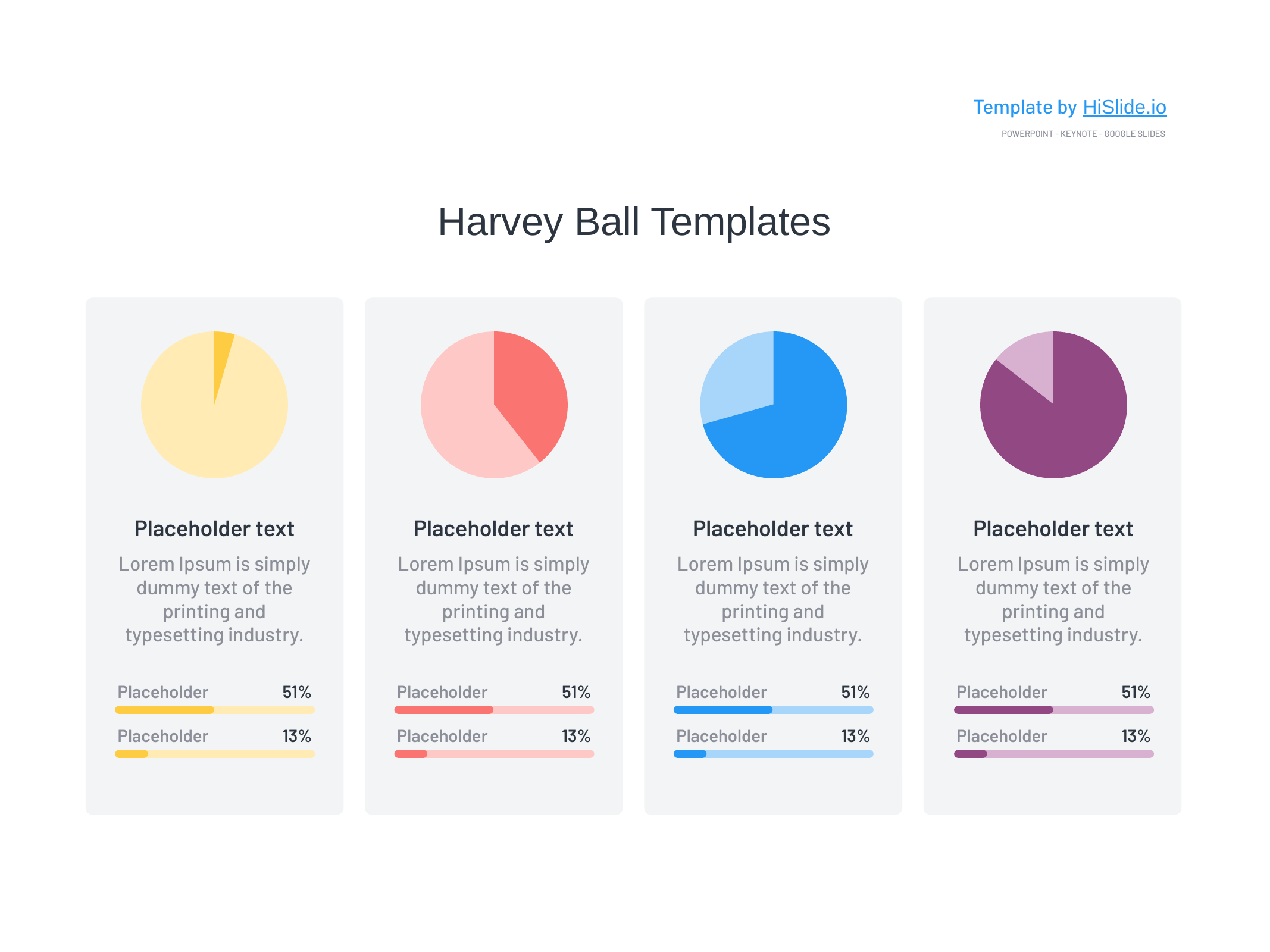

Template by HiSlide.io
PowerPoint - Keynote - Google Slides
Harvey Ball Templates

Placeholder text
Placeholder text
Placeholder text
Placeholder text
Lorem Ipsum is simply dummy text of the printing and typesetting industry.
Lorem Ipsum is simply dummy text of the printing and typesetting industry.
Lorem Ipsum is simply dummy text of the printing and typesetting industry.
Lorem Ipsum is simply dummy text of the printing and typesetting industry.
Placeholder
51%
Placeholder
51%
Placeholder
51%
Placeholder
51%

Placeholder
13%
Placeholder
13%
Placeholder
13%
Placeholder
13%